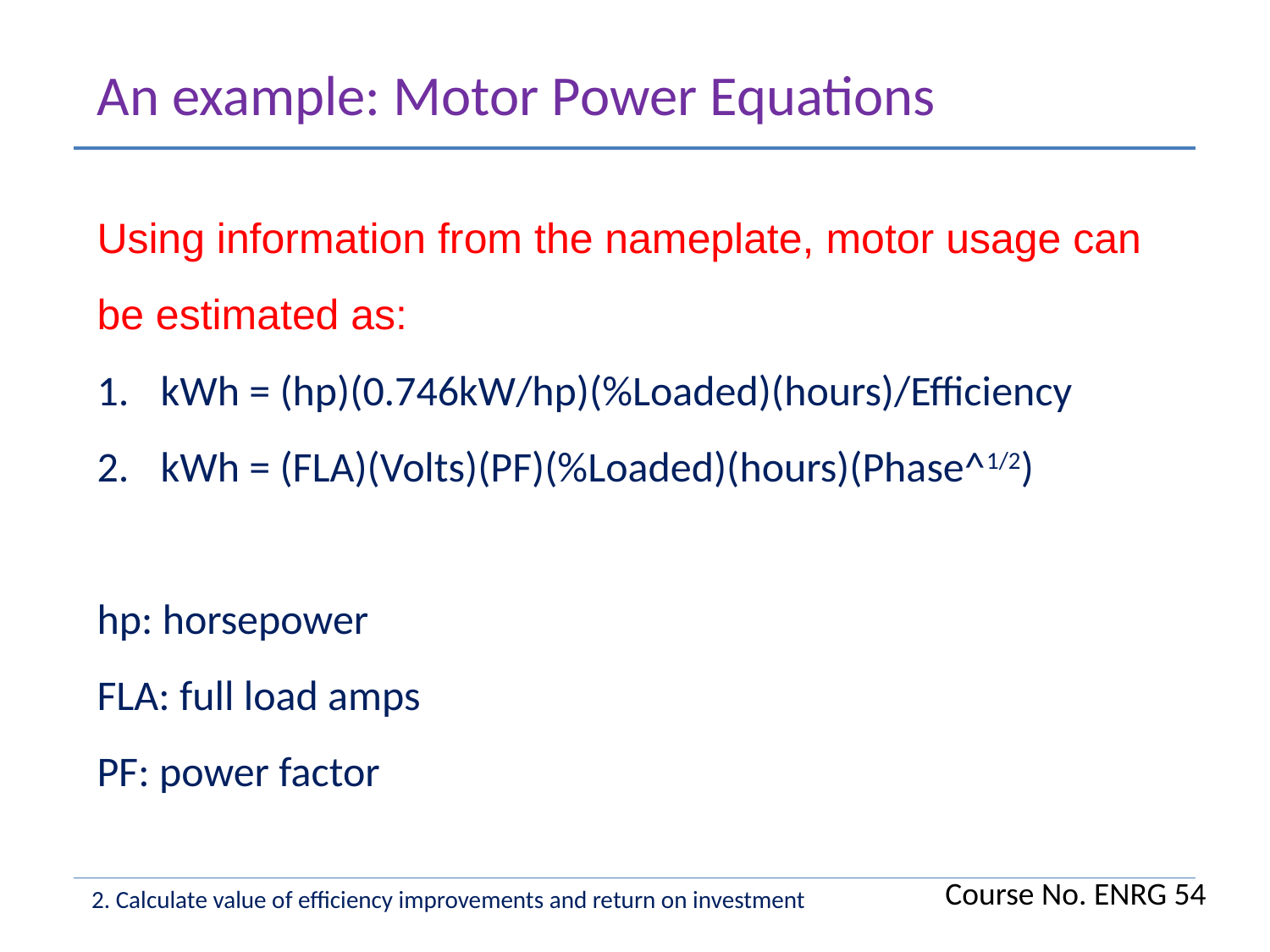

An example: Motor Power Equations
Using information from the nameplate, motor usage can be estimated as:
kWh = (hp)(0.746kW/hp)(%Loaded)(hours)/Efficiency
kWh = (FLA)(Volts)(PF)(%Loaded)(hours)(Phase^1/2)

hp: horsepower
FLA: full load amps
PF: power factor
Course No. ENRG 54
2. Calculate value of efficiency improvements and return on investment